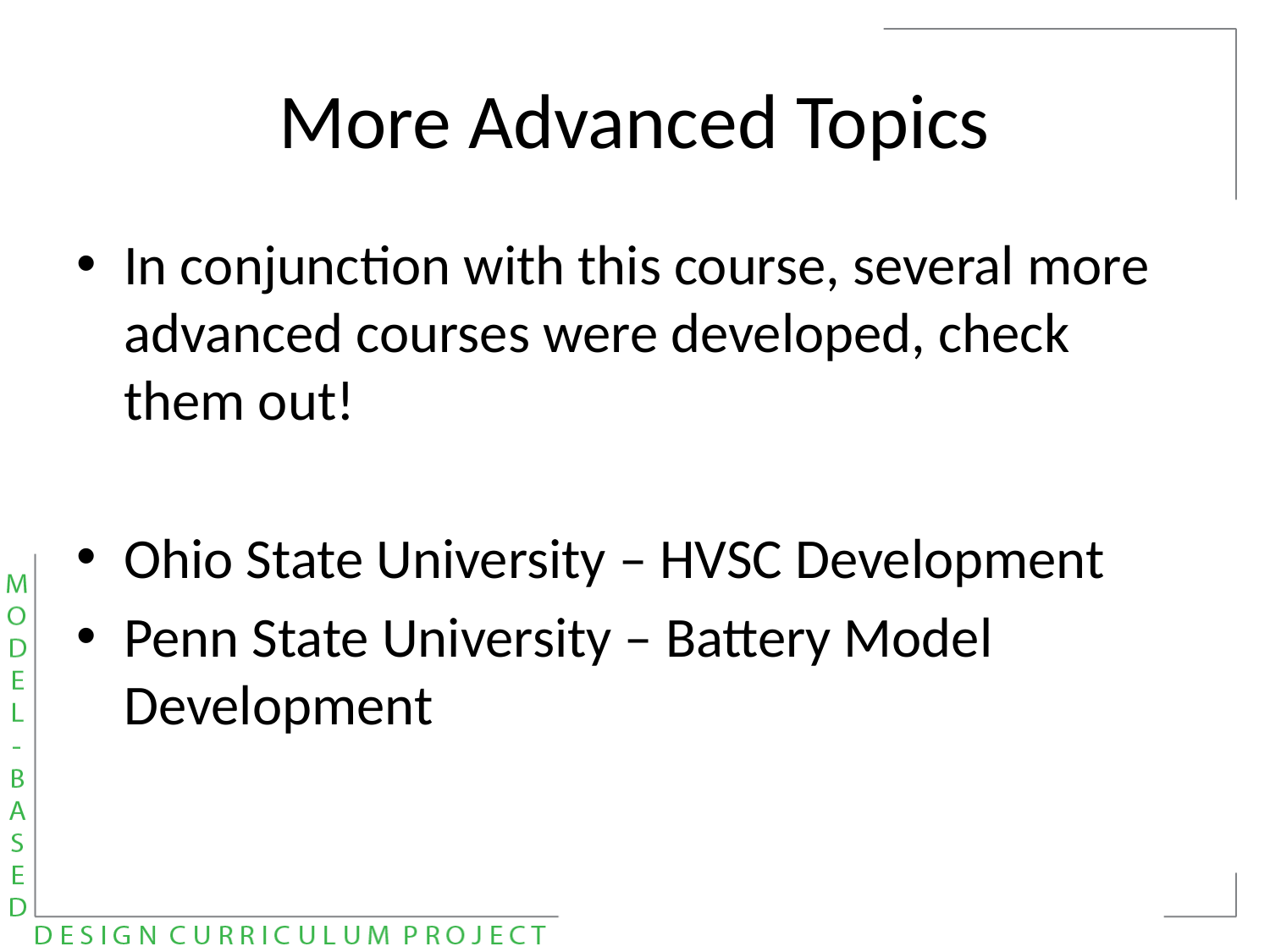

# More Advanced Topics
In conjunction with this course, several more advanced courses were developed, check them out!

Ohio State University – HVSC Development
Penn State University – Battery Model Development